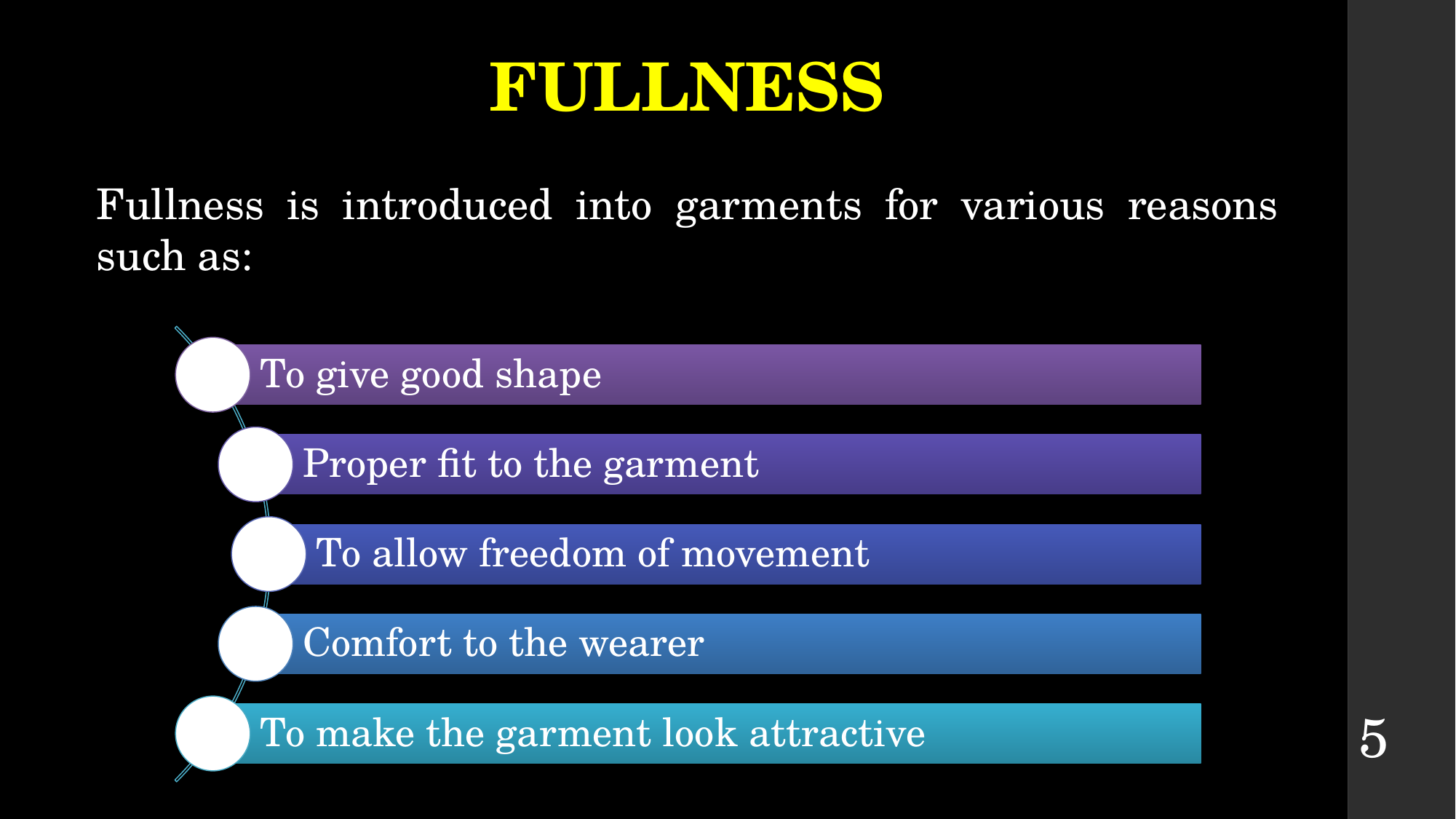

# FULLNESS
Fullness is introduced into garments for various reasons such as:
To give good shape
Proper fit to the garment
To allow freedom of movement
Comfort to the wearer
To make the garment look attractive
5